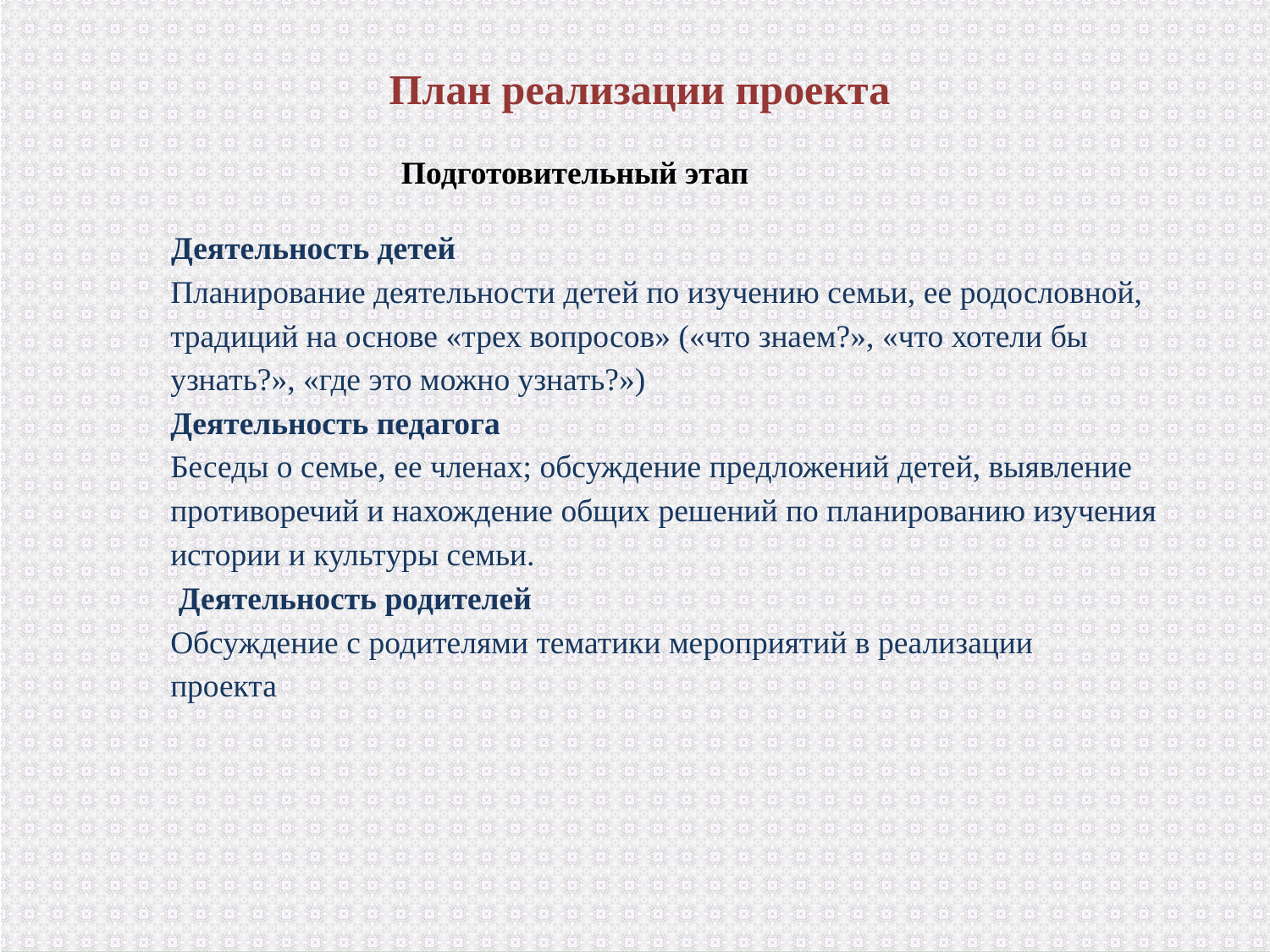

План реализации проекта
Подготовительный этап

# Деятельность детей Планирование деятельности детей по изучению семьи, ее родословной, традиций на основе «трех вопросов» («что знаем?», «что хотели бы узнать?», «где это можно узнать?») Деятельность педагога Беседы о семье, ее членах; обсуждение предложений детей, выявление противоречий и нахождение общих решений по планированию изучения истории и культуры семьи. Деятельность родителей Обсуждение с родителями тематики мероприятий в реализации    проекта